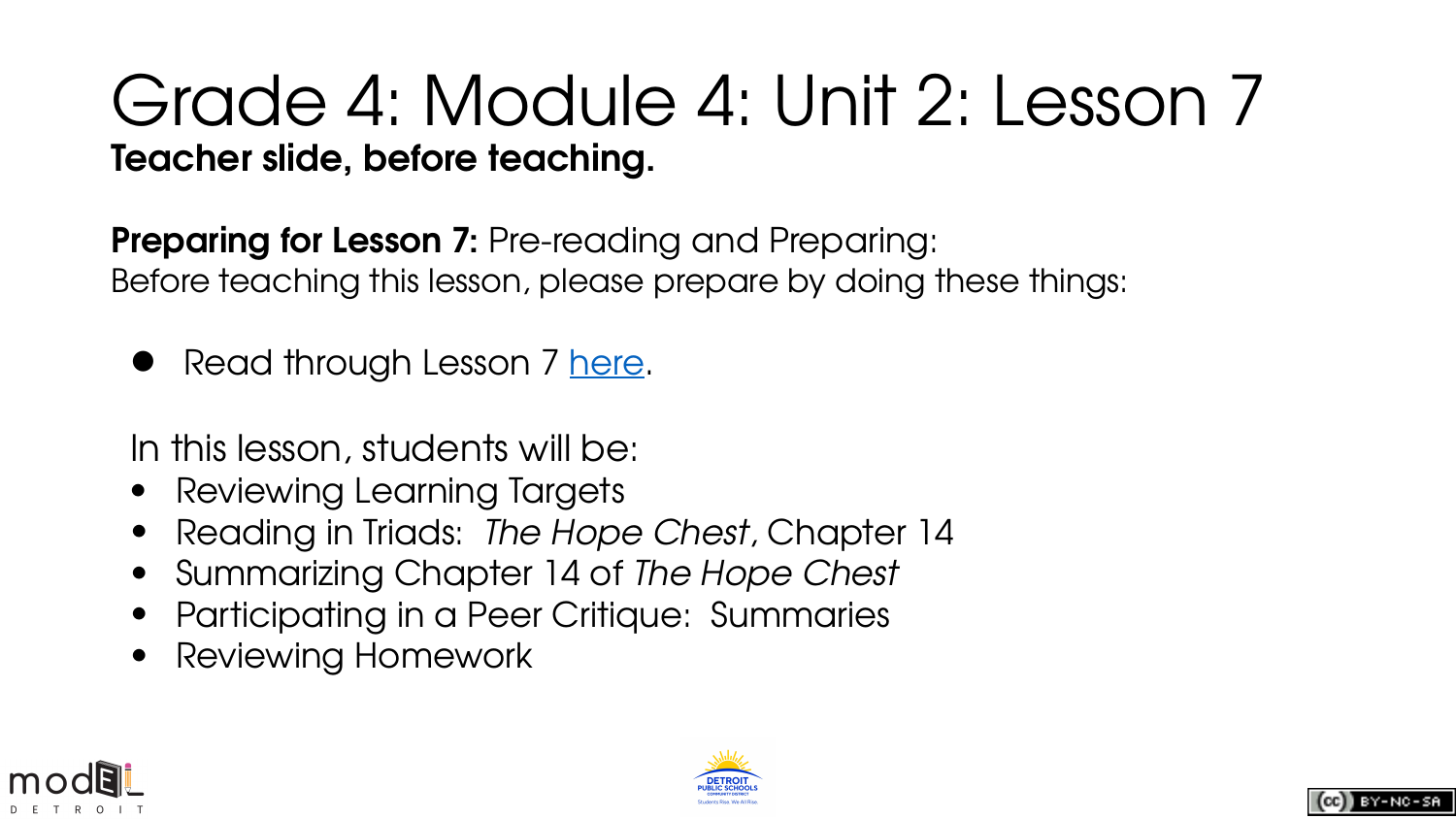

# Grade 4: Module 4: Unit 2: Lesson 7
Teacher slide, before teaching.
Preparing for Lesson 7: Pre-reading and Preparing:
Before teaching this lesson, please prepare by doing these things:
Read through Lesson 7 here.

In this lesson, students will be:
Reviewing Learning Targets
Reading in Triads:  The Hope Chest, Chapter 14
Summarizing Chapter 14 of The Hope Chest
Participating in a Peer Critique:  Summaries
Reviewing Homework